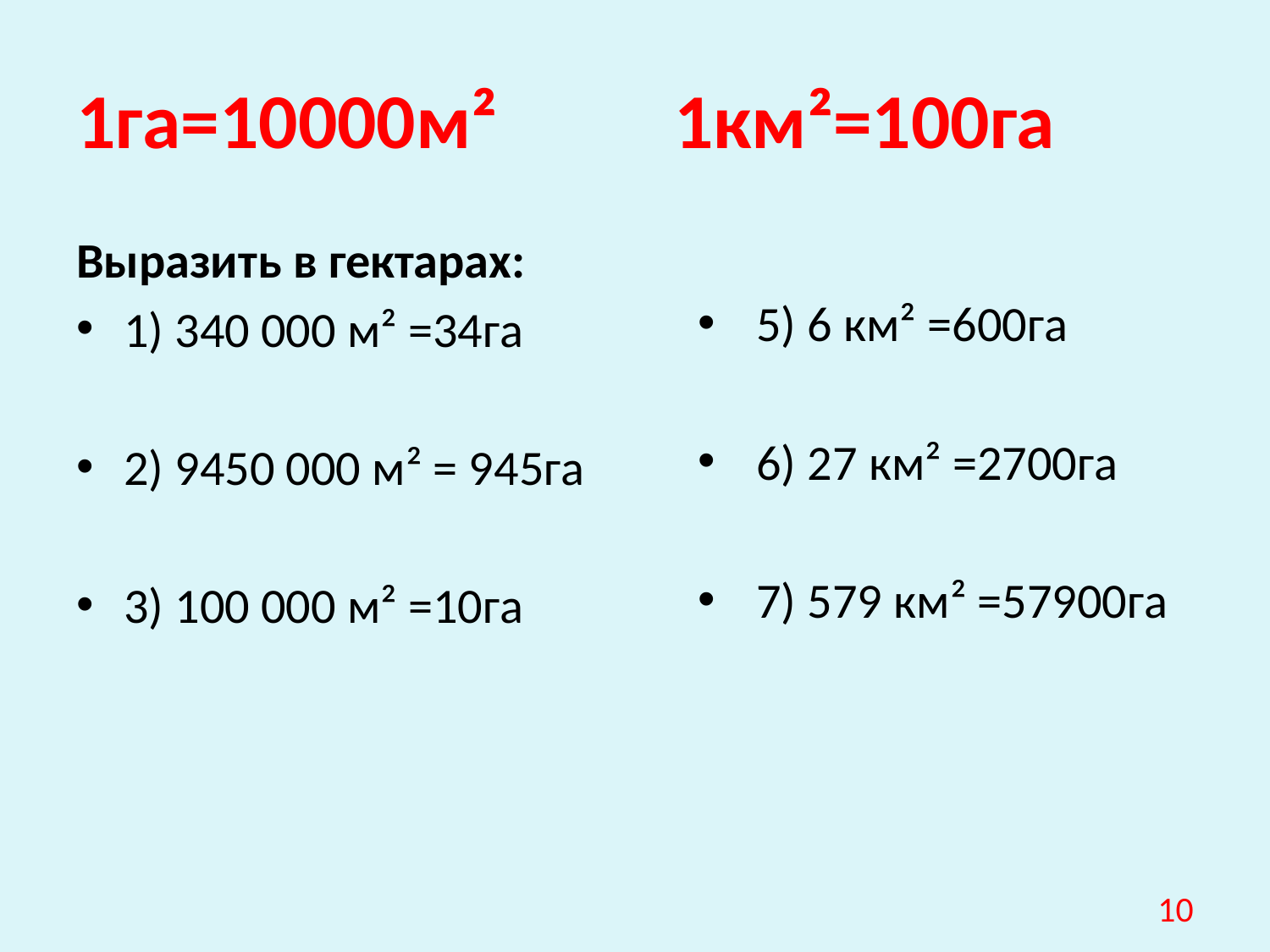

# 1га=10000м²          1км²=100га
Выразить в гектарах:
1) 340 000 м² =34га

2) 9450 000 м² = 945га

3) 100 000 м² =10га

 5) 6 км² =600га

 6) 27 км² =2700га

 7) 579 км² =57900га

10